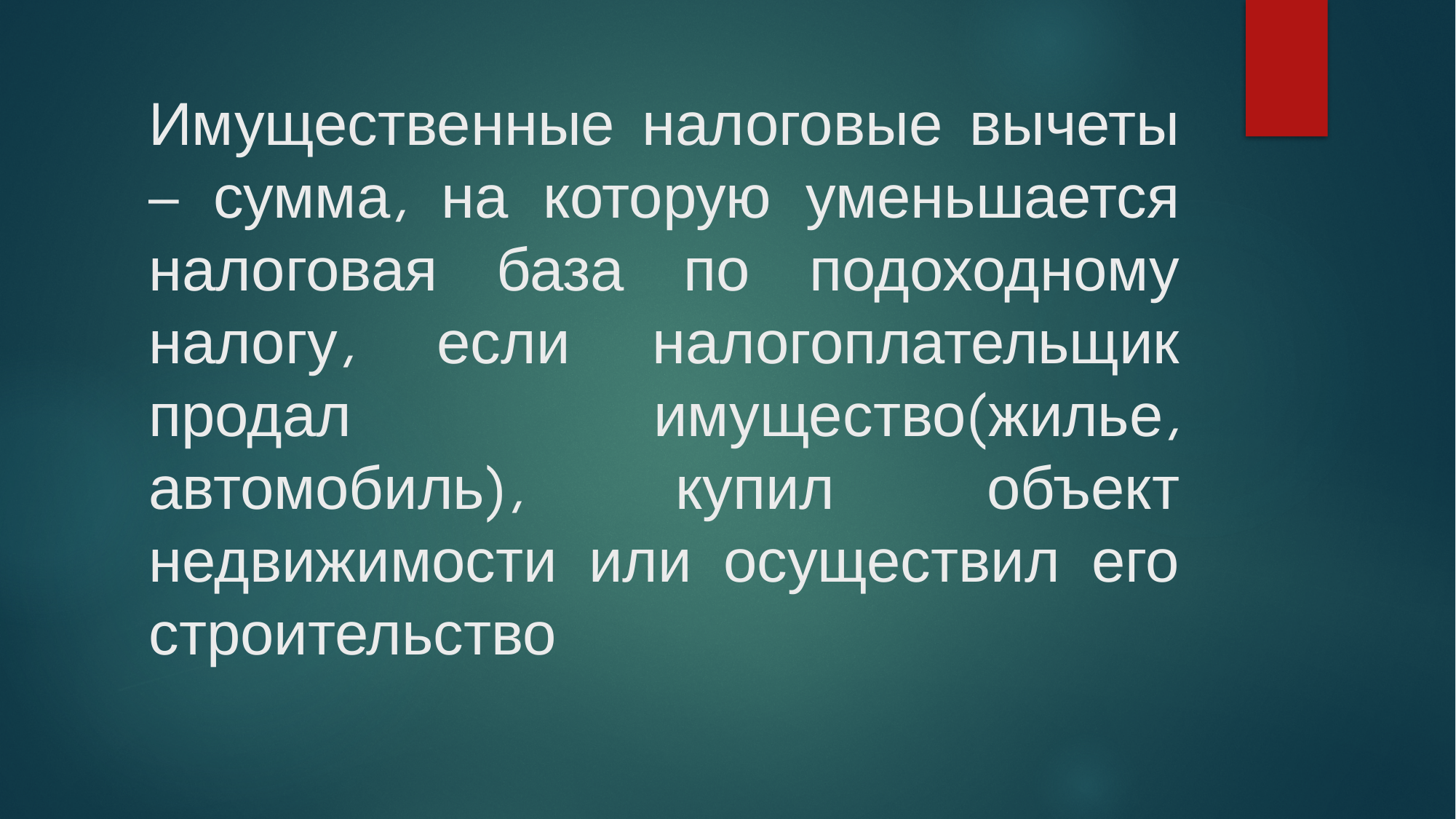

# Имущественные налоговые вычеты – сумма, на которую уменьшается налоговая база по подоходному налогу, если налогоплательщик продал имущество(жилье, автомобиль), купил объект недвижимости или осуществил его строительство